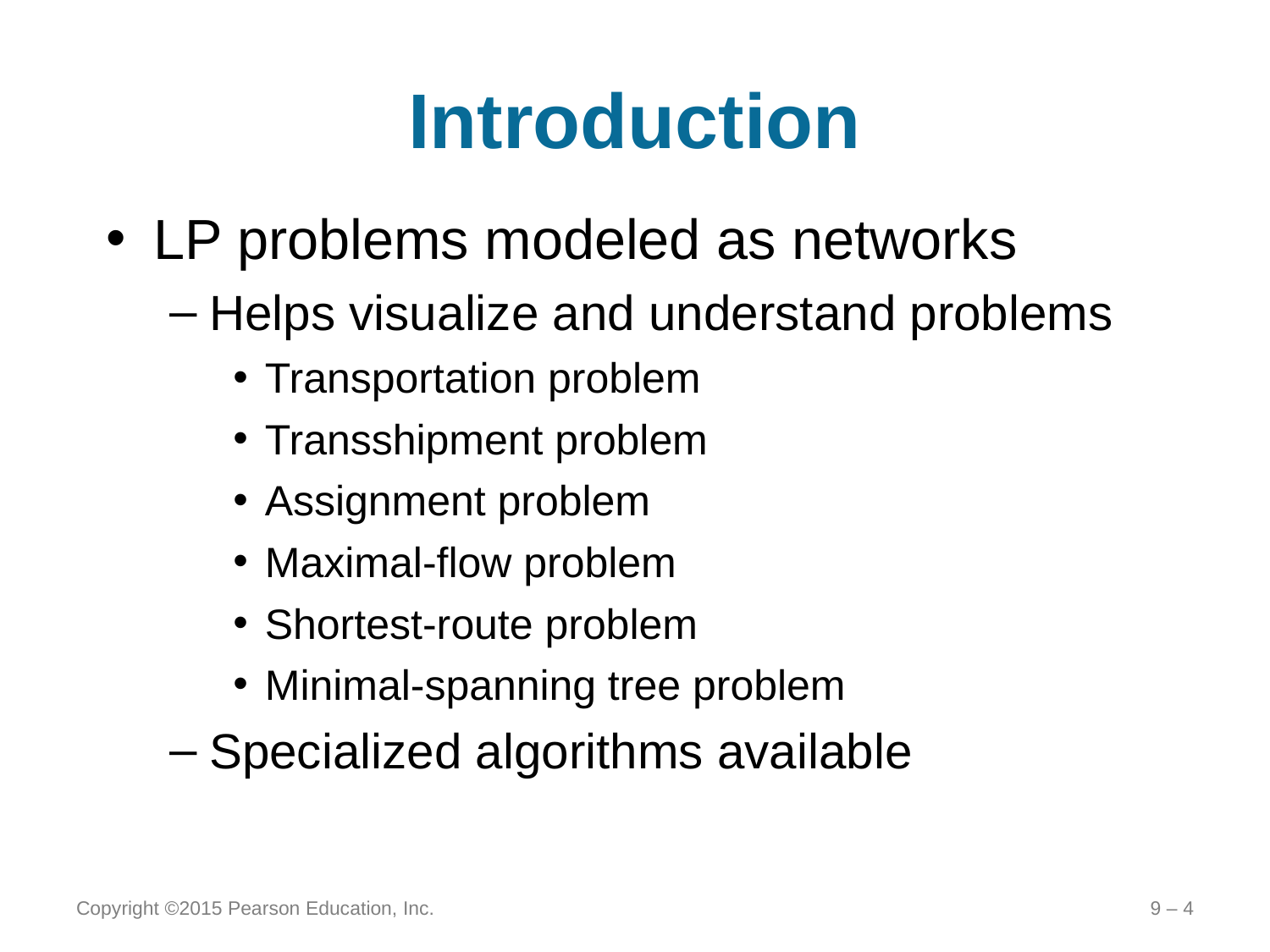

# Introduction
LP problems modeled as networks
Helps visualize and understand problems
Transportation problem
Transshipment problem
Assignment problem
Maximal-flow problem
Shortest-route problem
Minimal-spanning tree problem
Specialized algorithms available
Copyright ©2015 Pearson Education, Inc.
9 – 4